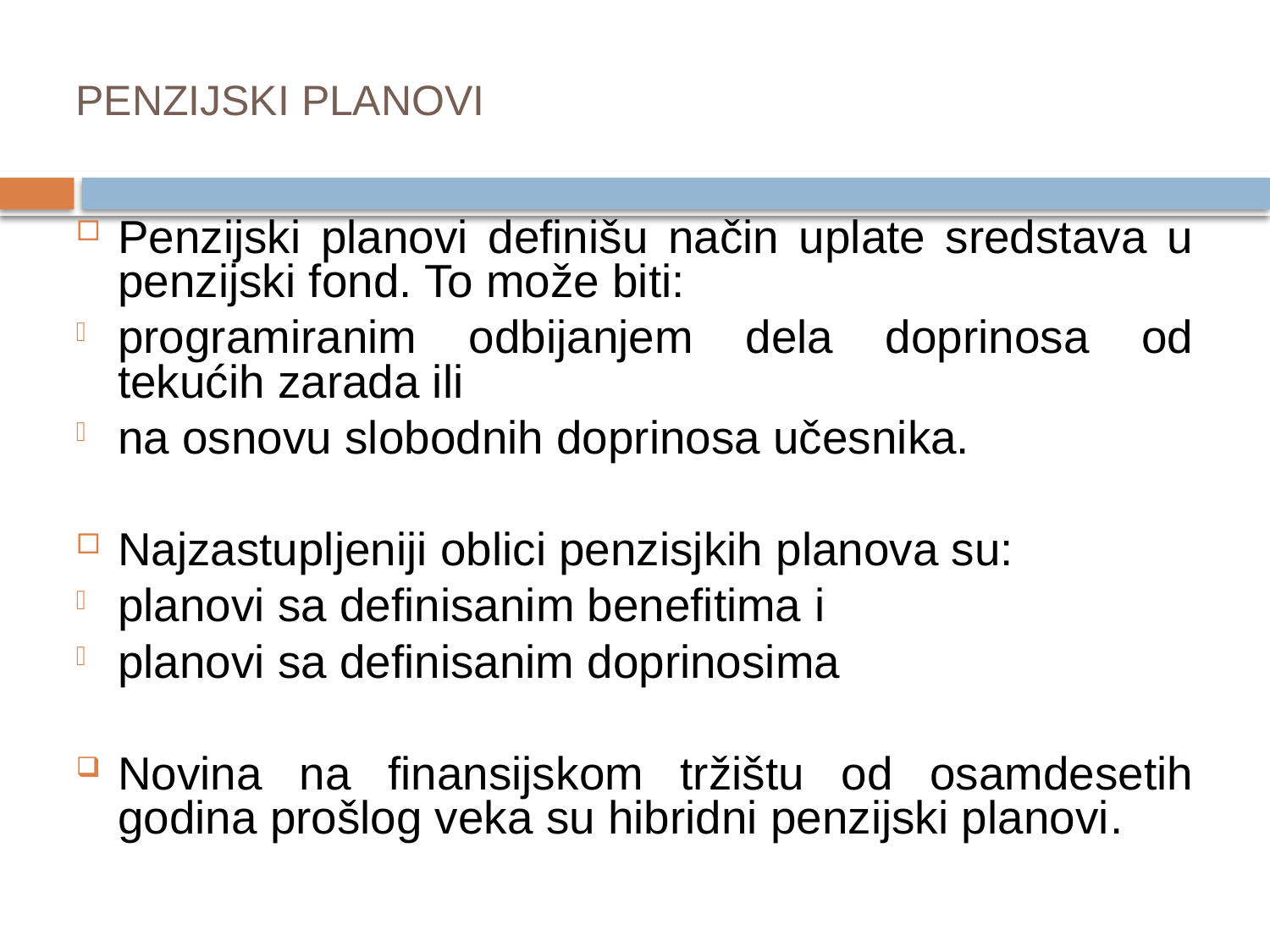

# PENZIJSKI PLANOVI
Penzijski planovi definišu način uplate sredstava u penzijski fond. To može biti:
programiranim odbijanjem dela doprinosa od tekućih zarada ili
na osnovu slobodnih doprinosa učesnika.

Najzastupljeniji oblici penzisjkih planova su:
planovi sa definisanim benefitima i
planovi sa definisanim doprinosima

Novina na finansijskom tržištu od osamdesetih godina prošlog veka su hibridni penzijski planovi.